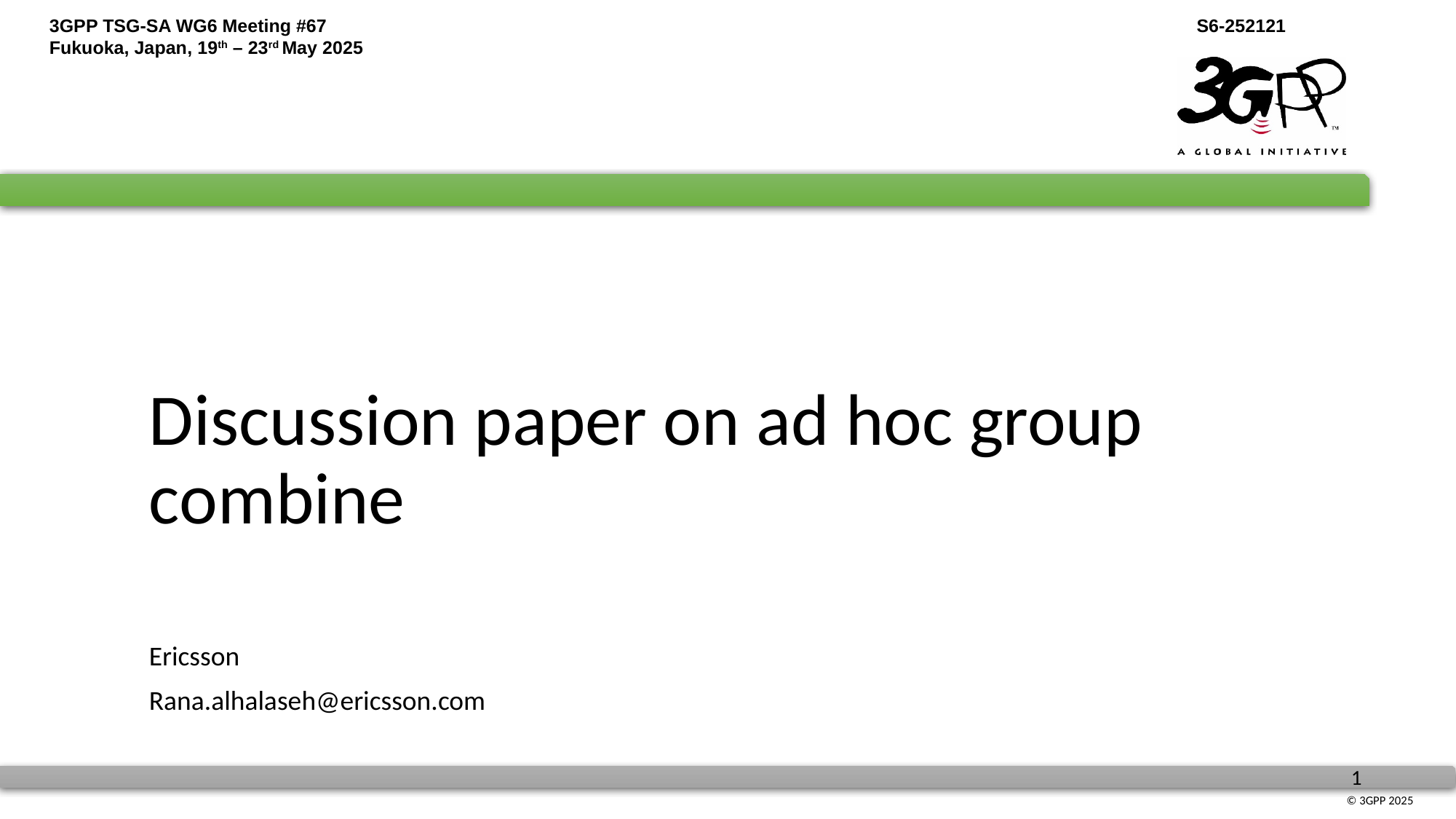

# Discussion paper on ad hoc group combine
Ericsson
Rana.alhalaseh@ericsson.com